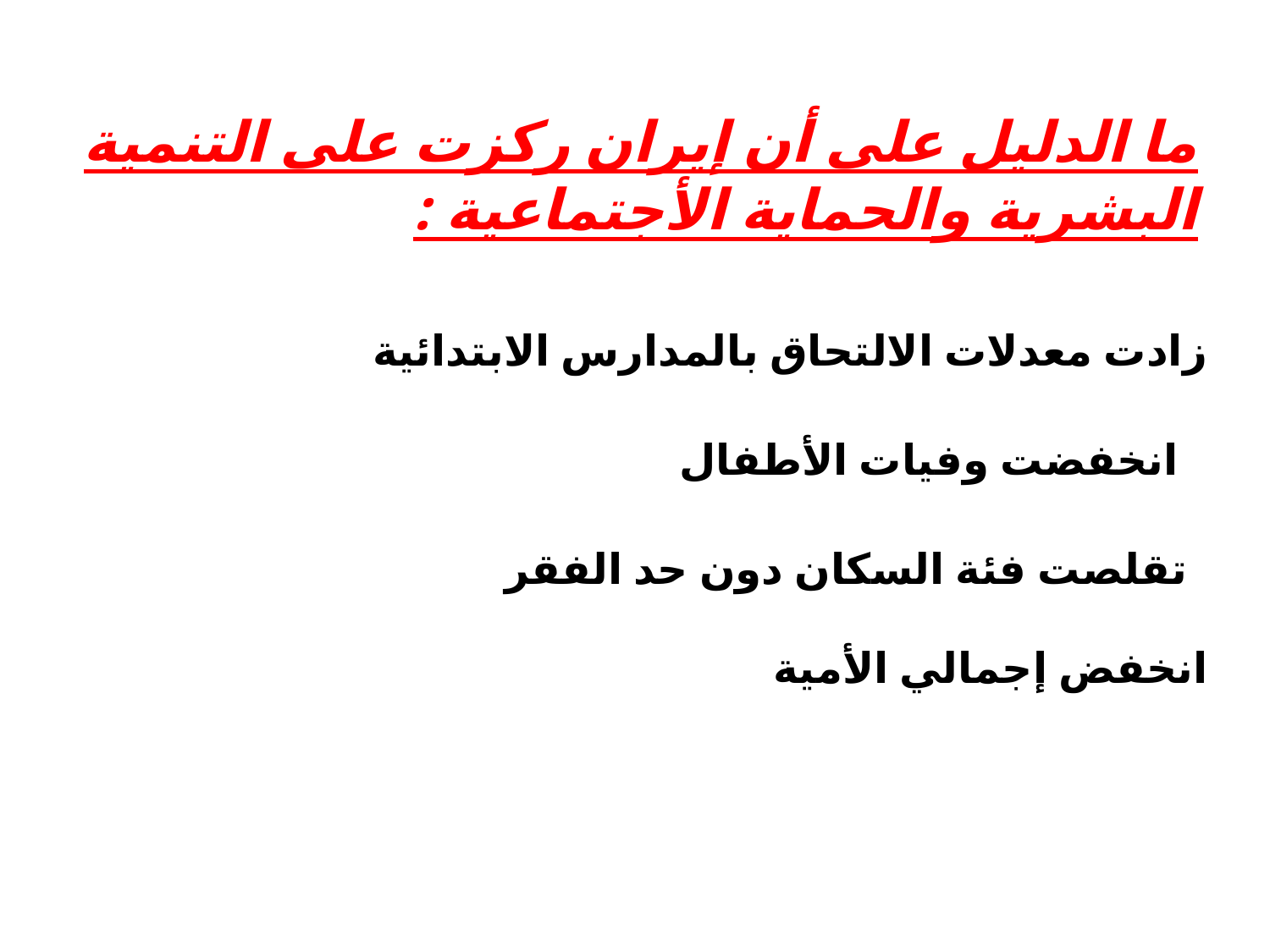

ما الدليل على أن إيران ركزت على التنمية البشرية والحماية الأجتماعية :
زادت معدلات الالتحاق بالمدارس الابتدائية
انخفضت وفيات الأطفال
تقلصت فئة السكان دون حد الفقر
انخفض إجمالي الأمية